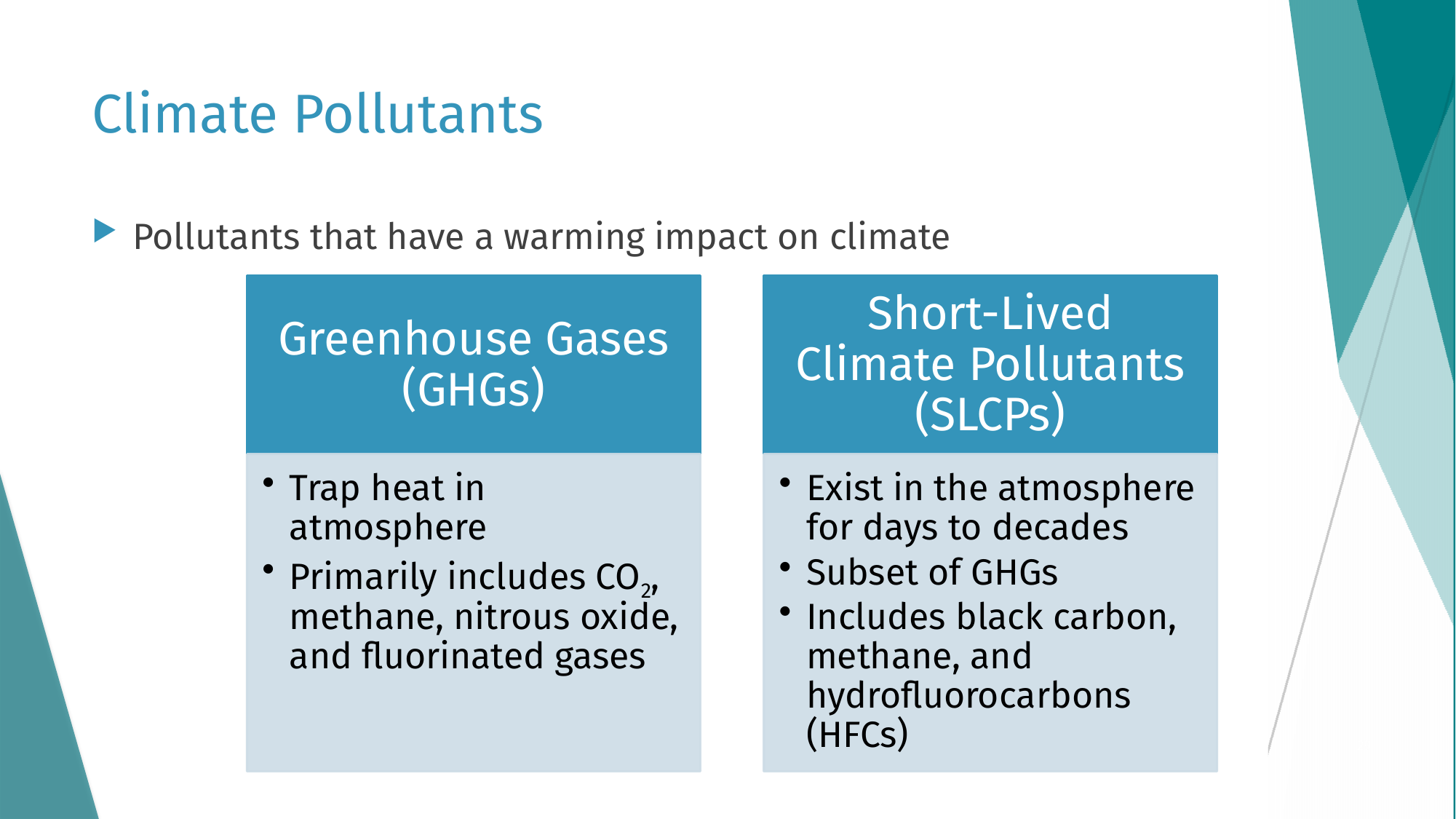

# Climate Pollutants
Greenhouse Gases (GHGs)
Trap heat in atmosphere
Primarily includes CO2, methane, nitrous oxide, and fluorinated gases
Short-Lived Climate Pollutants (SLCPs)
Exist in the atmosphere for days to decades
Subset of GHGs
Includes black carbon, methane, and hydrofluorocarbons (HFCs)
Pollutants that have a warming impact on climate
29